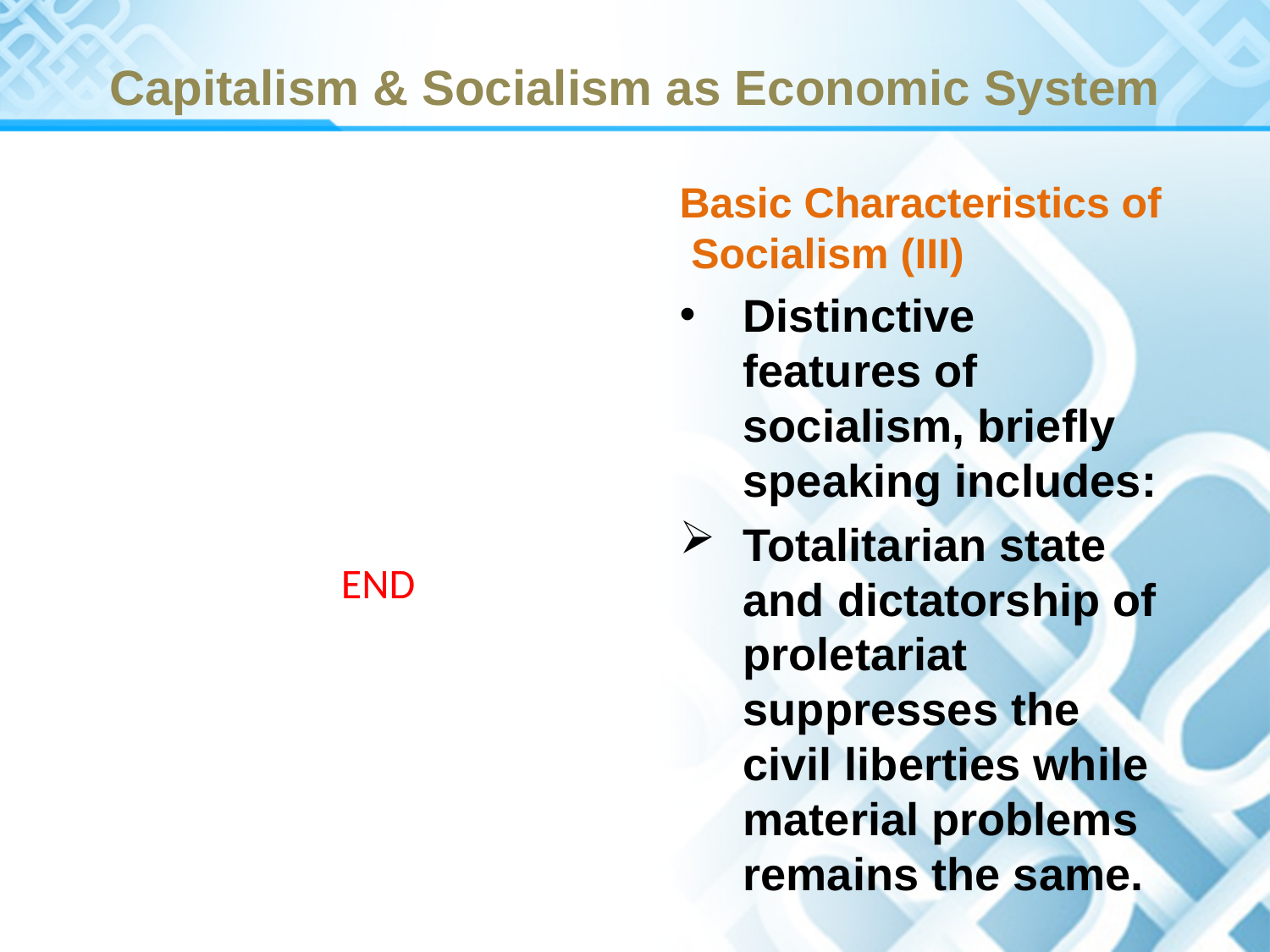

# Capitalism & Socialism as Economic System
Basic Characteristics of  Socialism (III)
Distinctive features of socialism, briefly speaking includes:
Totalitarian state and dictatorship of proletariat suppresses the civil liberties while material problems remains the same.
END